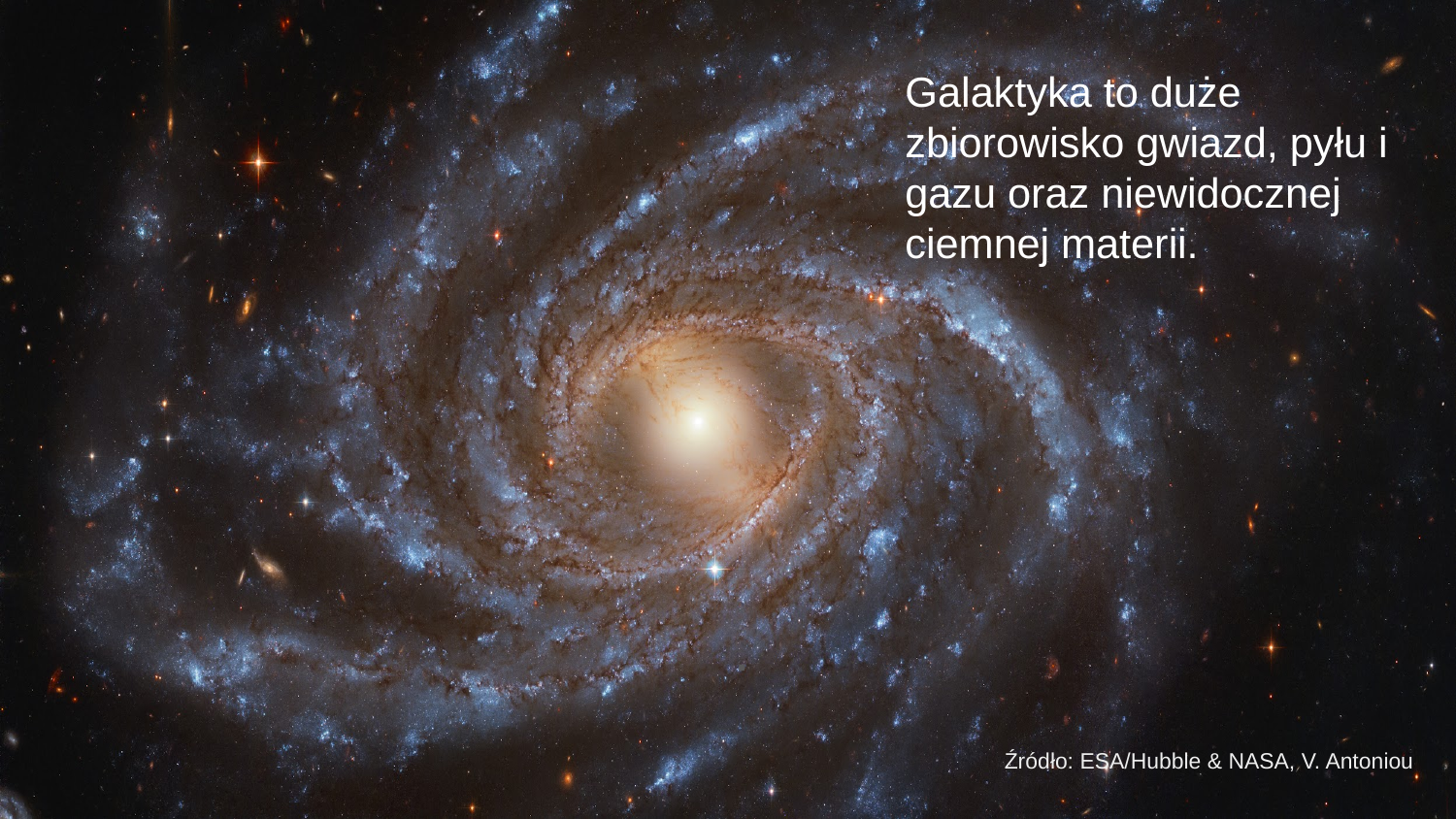

# Galaktyka to duże zbiorowisko gwiazd, pyłu i gazu oraz niewidocznej ciemnej materii.
.
Źródło: ESA/Hubble & NASA, V. Antoniou